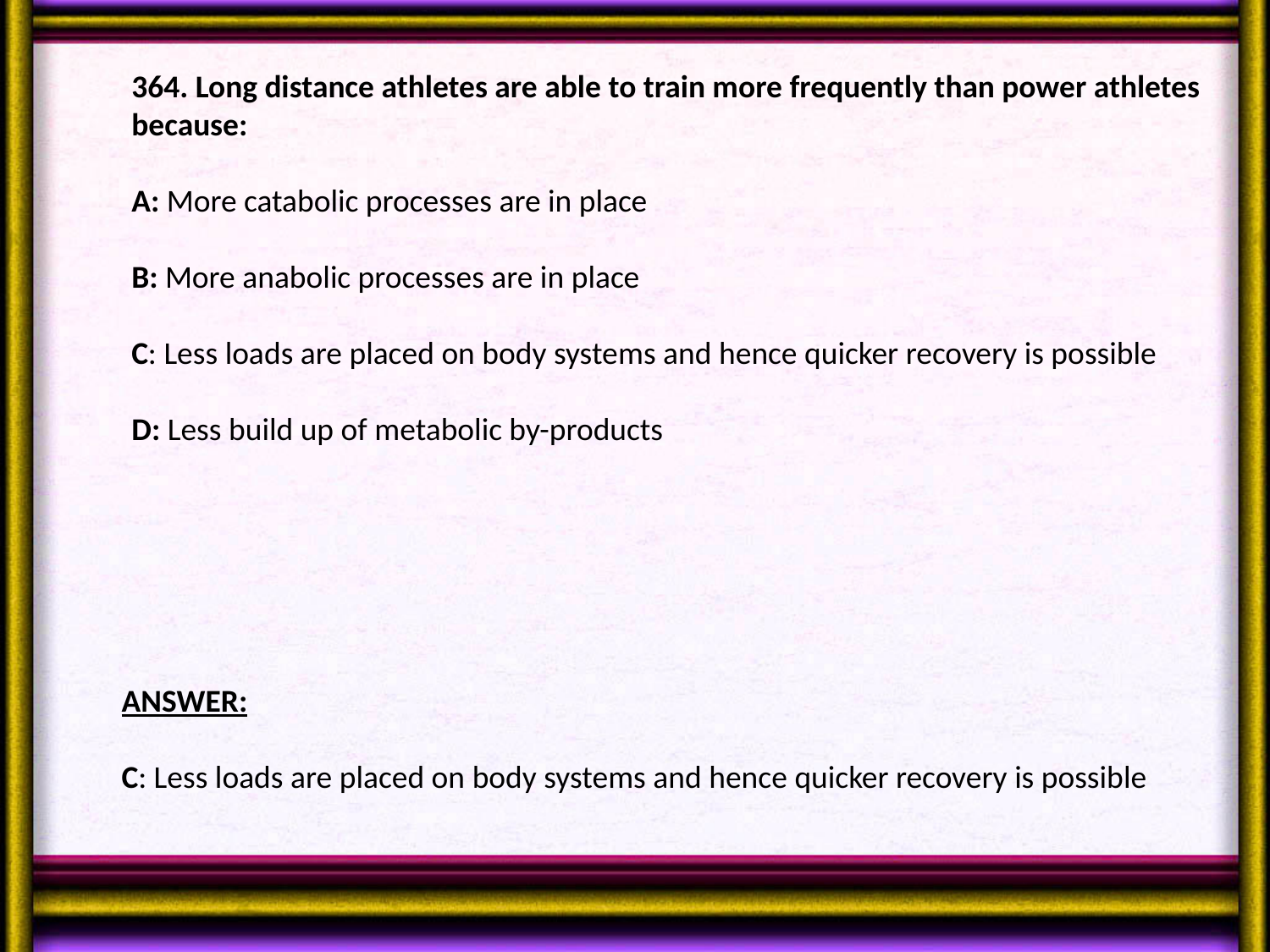

364. Long distance athletes are able to train more frequently than power athletes because:

A: More catabolic processes are in place

B: More anabolic processes are in place

C: Less loads are placed on body systems and hence quicker recovery is possible

D: Less build up of metabolic by-products

ANSWER:

C: Less loads are placed on body systems and hence quicker recovery is possible